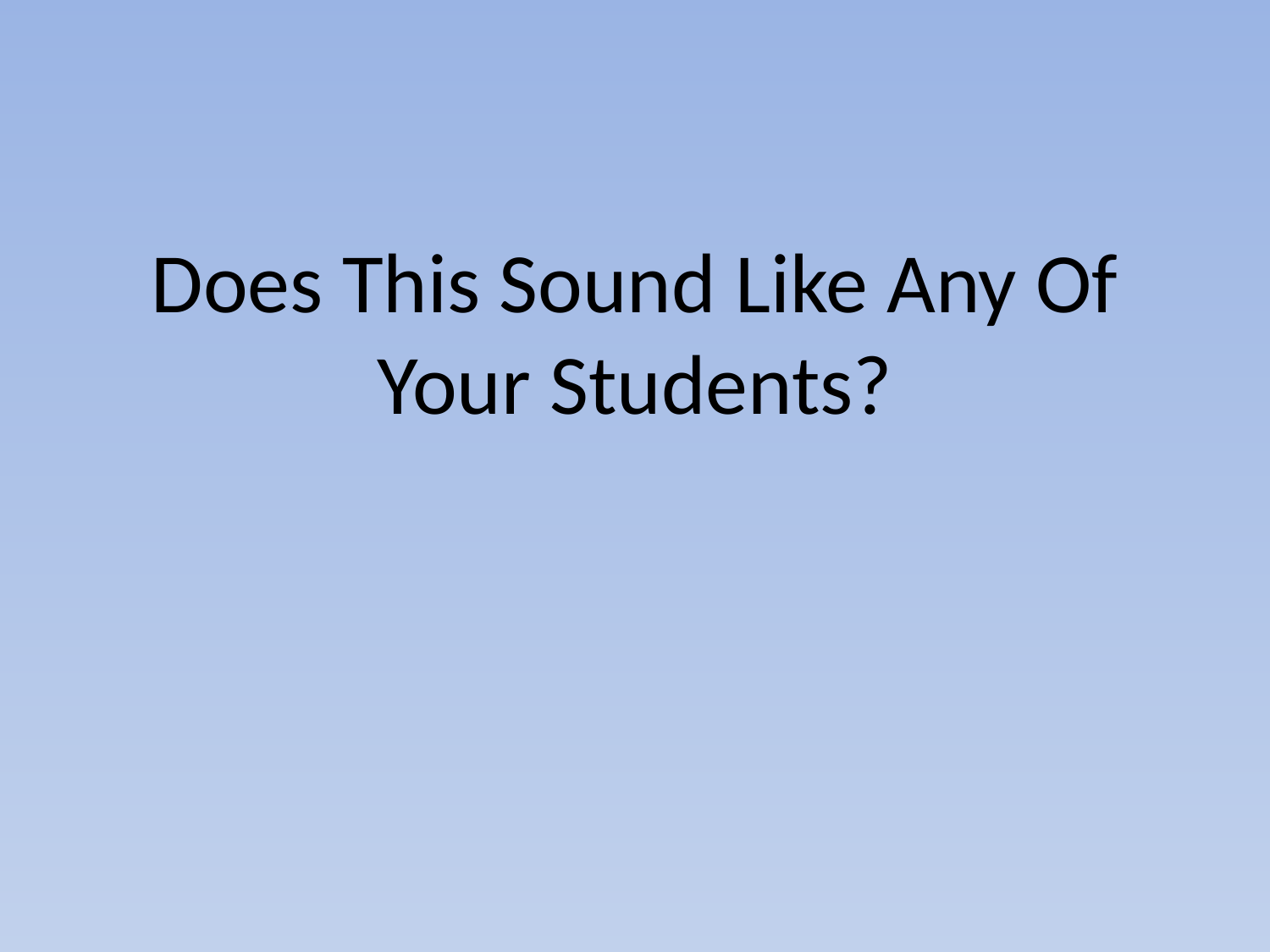

#
Does This Sound Like Any Of Your Students?